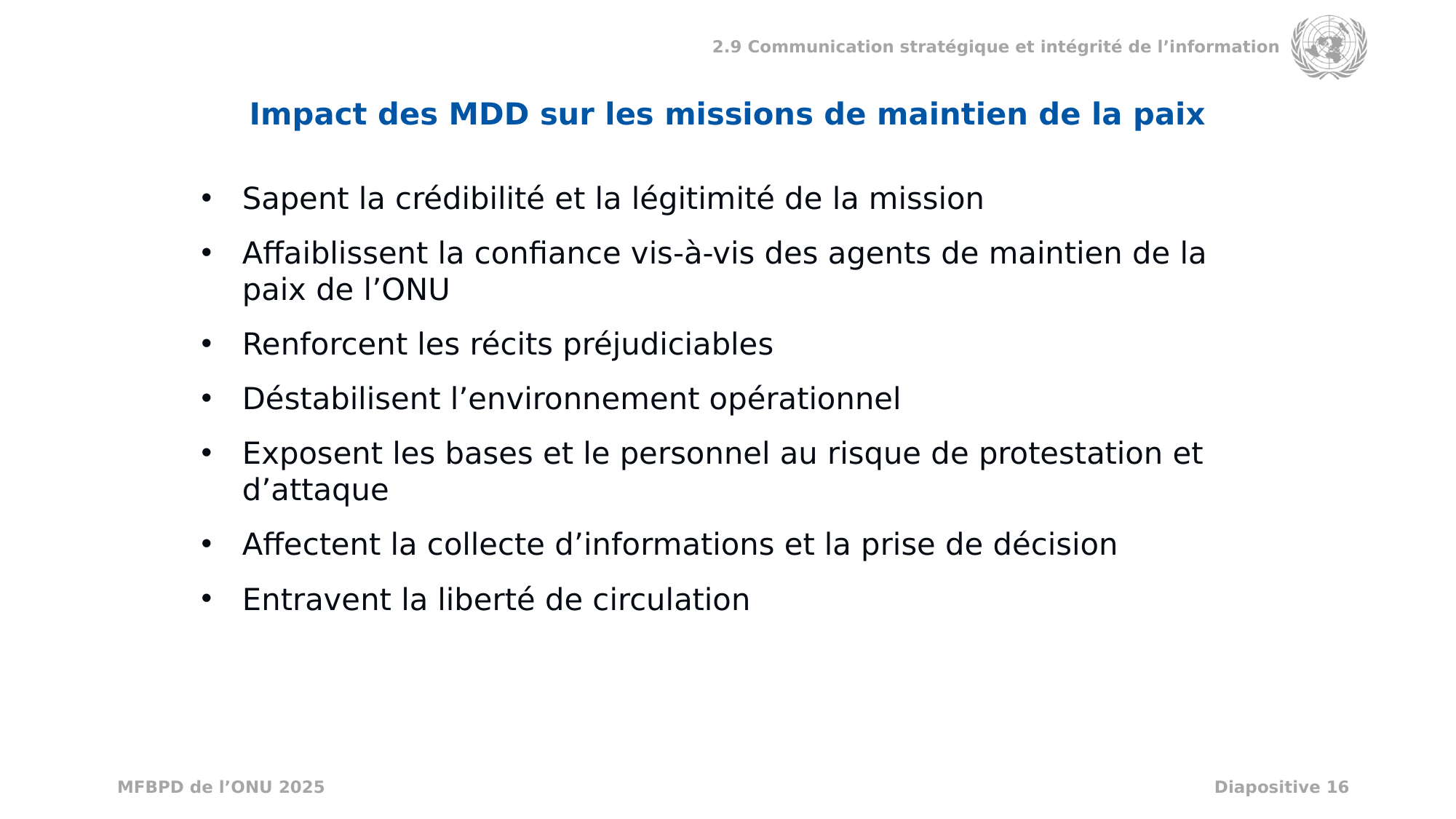

Impact des MDD sur les missions de maintien de la paix
Sapent la crédibilité et la légitimité de la mission
Affaiblissent la confiance vis-à-vis des agents de maintien de la paix de l’ONU
Renforcent les récits préjudiciables
Déstabilisent l’environnement opérationnel
Exposent les bases et le personnel au risque de protestation et d’attaque
Affectent la collecte d’informations et la prise de décision
Entravent la liberté de circulation